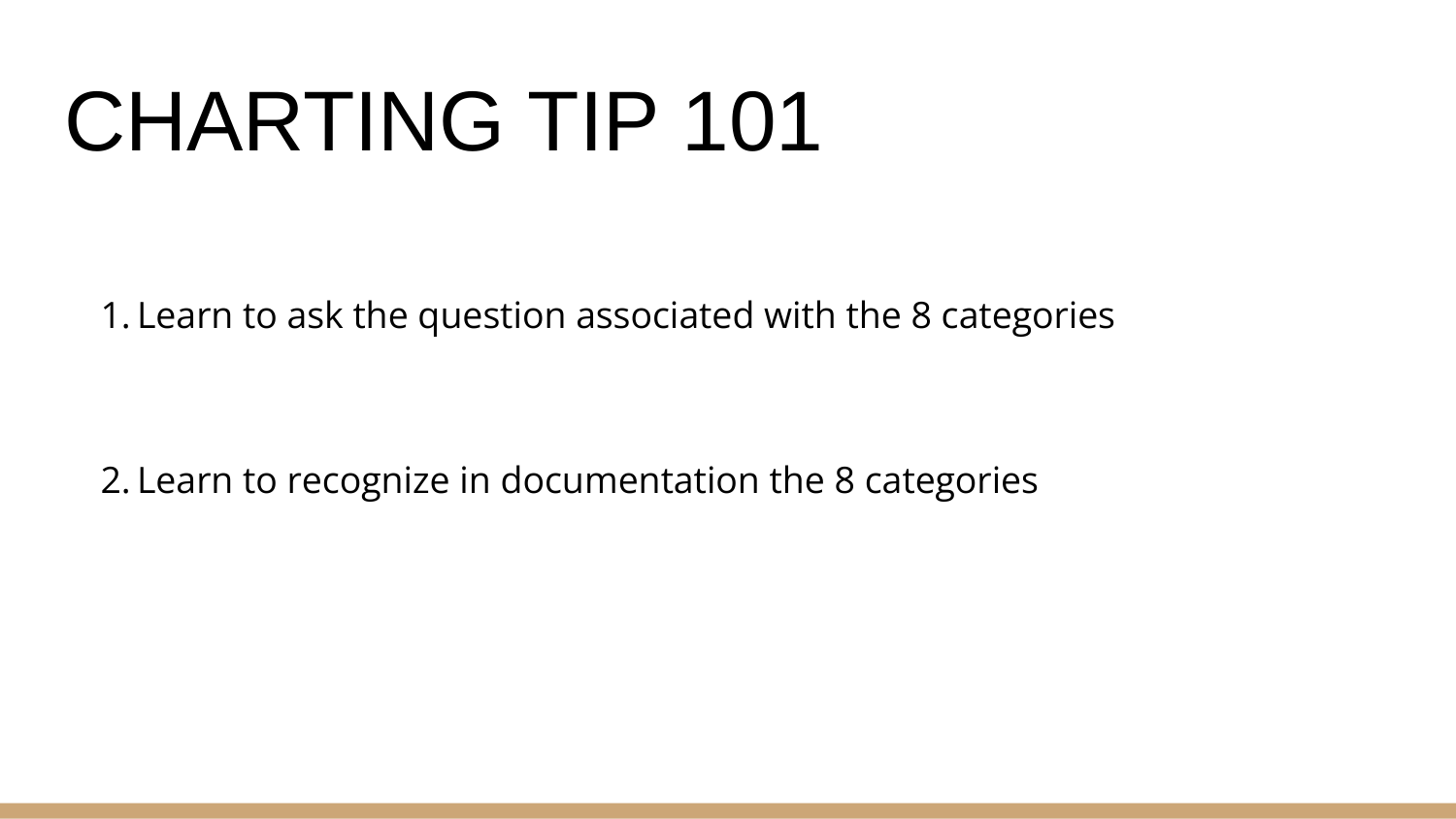

# CHARTING TIP 101

Learn to ask the question associated with the 8 categories

Learn to recognize in documentation the 8 categories